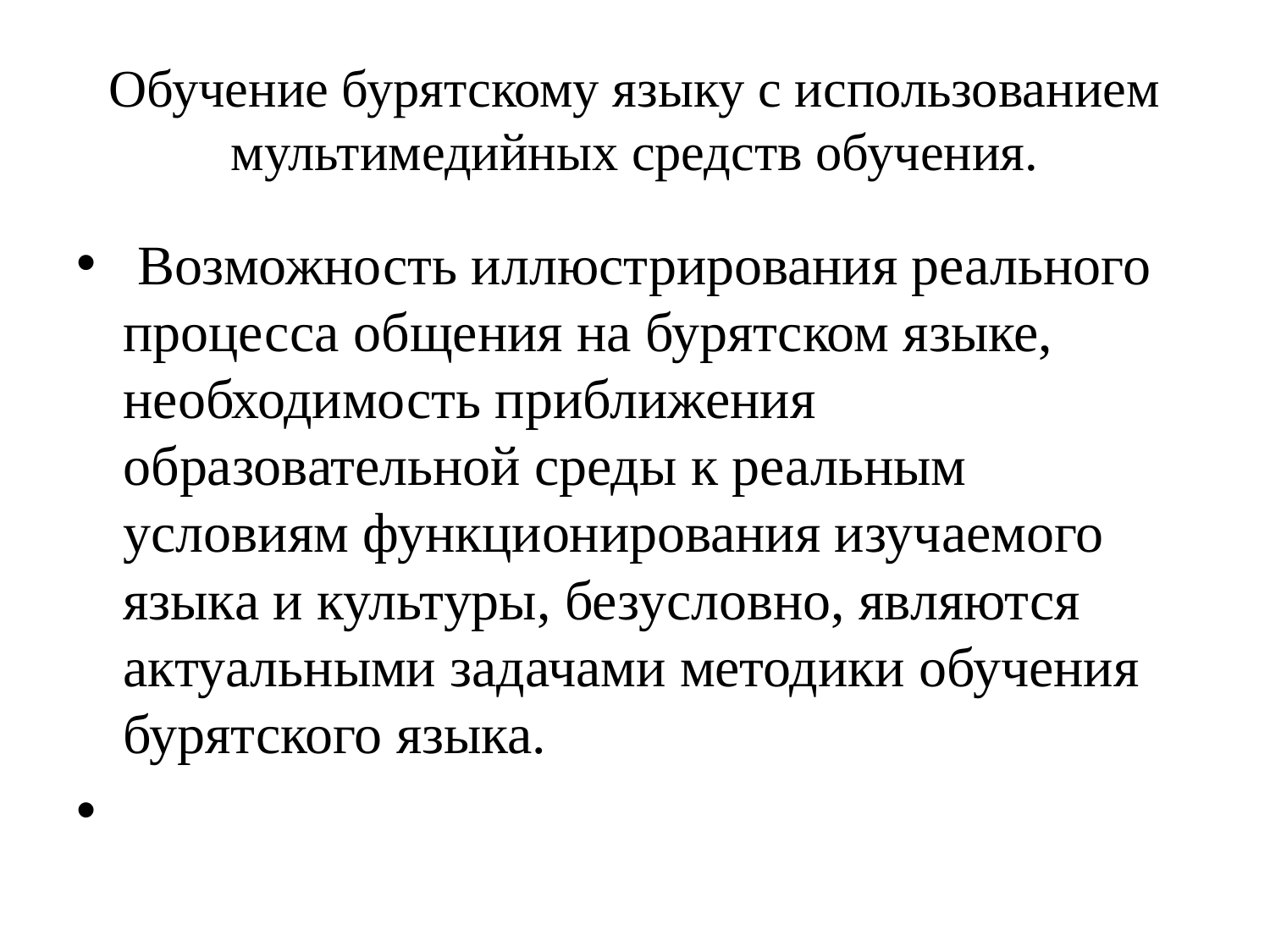

# Обучение бурятскому языку с использованием мультимедийных средств обучения.
 Возможность иллюстрирования реального процесса общения на бурятском языке, необходимость приближения образовательной среды к реальным условиям функционирования изучаемого языка и культуры, безусловно, являются актуальными задачами методики обучения бурятского языка.